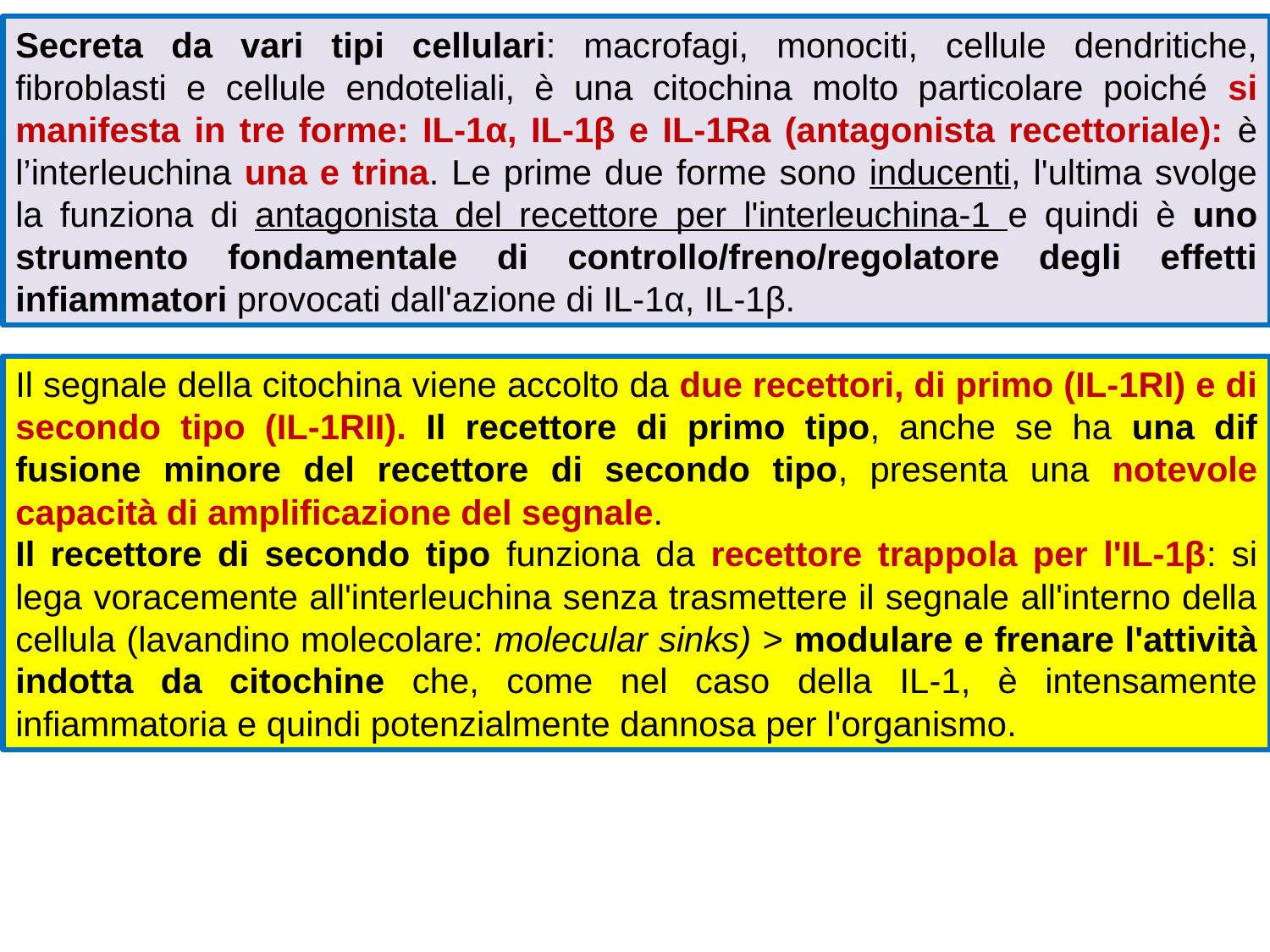

Secreta da vari tipi cellulari: macrofagi, monociti, cellule dendritiche, fibroblasti e cellule endoteliali, è una citochina molto particolare poiché si manifesta in tre forme: IL-1α, IL-1β e IL-1Ra (antagonista recettoriale): è l’interleuchina una e trina. Le prime due forme sono inducenti, l'ultima svolge la funziona di antagonista del recettore per l'interleuchina-1 e quindi è uno strumento fondamentale di controllo/freno/regolatore degli effetti infiammatori pro­vocati dall'azione di IL-1α, IL-1β.
Il segnale della citochina viene accolto da due recettori, di primo (IL-1RI) e di secondo tipo (IL-1RII). Il recettore di primo tipo, anche se ha una dif­fusione minore del recettore di secondo tipo, presenta una notevole capacità di amplificazione del segnale.
Il recettore di secondo tipo funziona da recettore trappola per l'IL-1β: si lega voracemente all'interleuchina senza trasmettere il segnale all'interno della cellula (lavandino molecolare: molecular sinks) > modulare e frenare l'attività indotta da citochine che, come nel caso della IL­-1, è intensamente infiammatoria e quindi potenzialmente dannosa per l'or­ganismo.